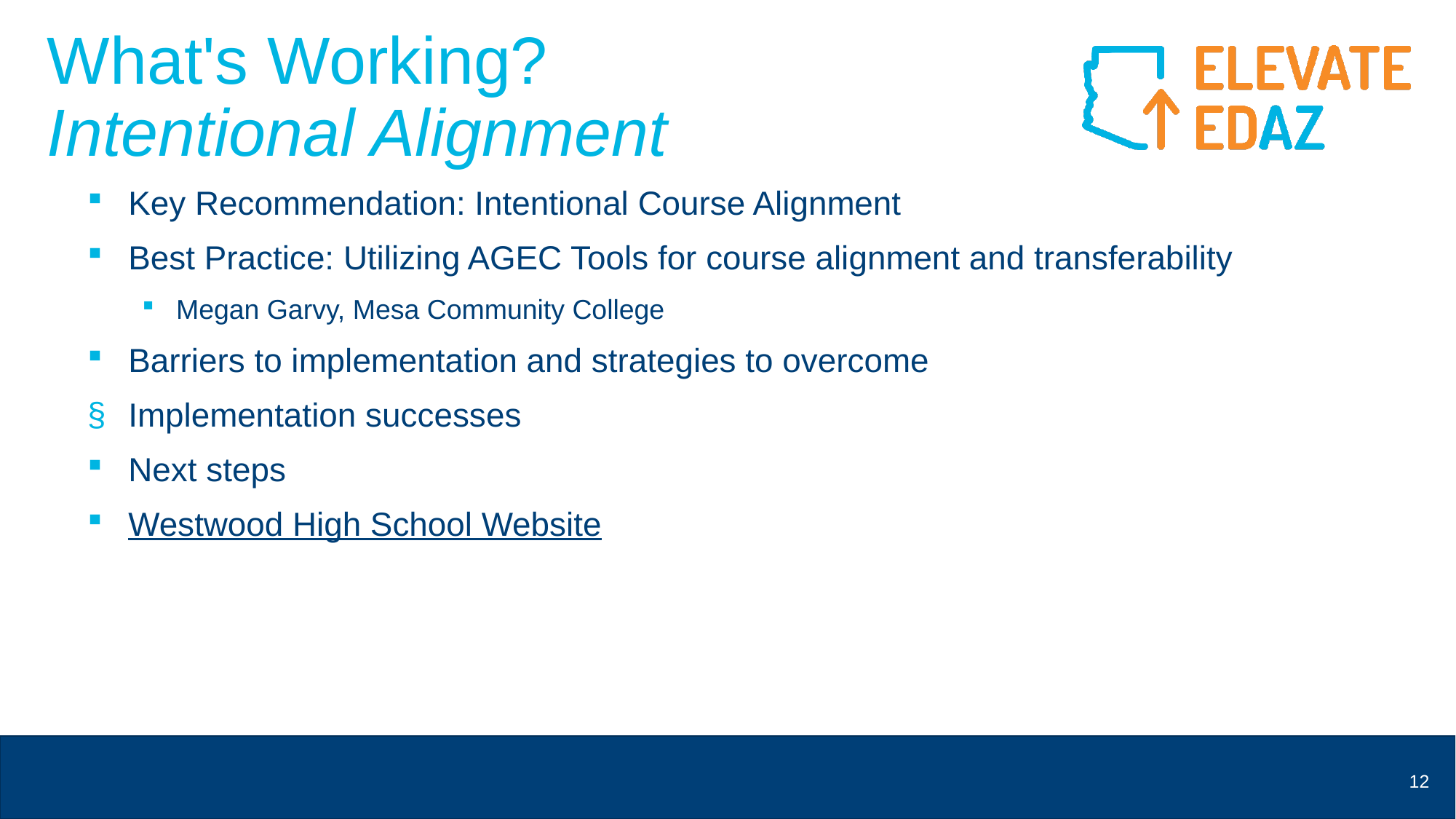

# What's Working?  Intentional Alignment
Key Recommendation: Intentional Course Alignment
Best Practice: Utilizing AGEC Tools for course alignment and transferability
Megan Garvy, Mesa Community College
Barriers to implementation and strategies to overcome
Implementation successes
Next steps
Westwood High School Website

12